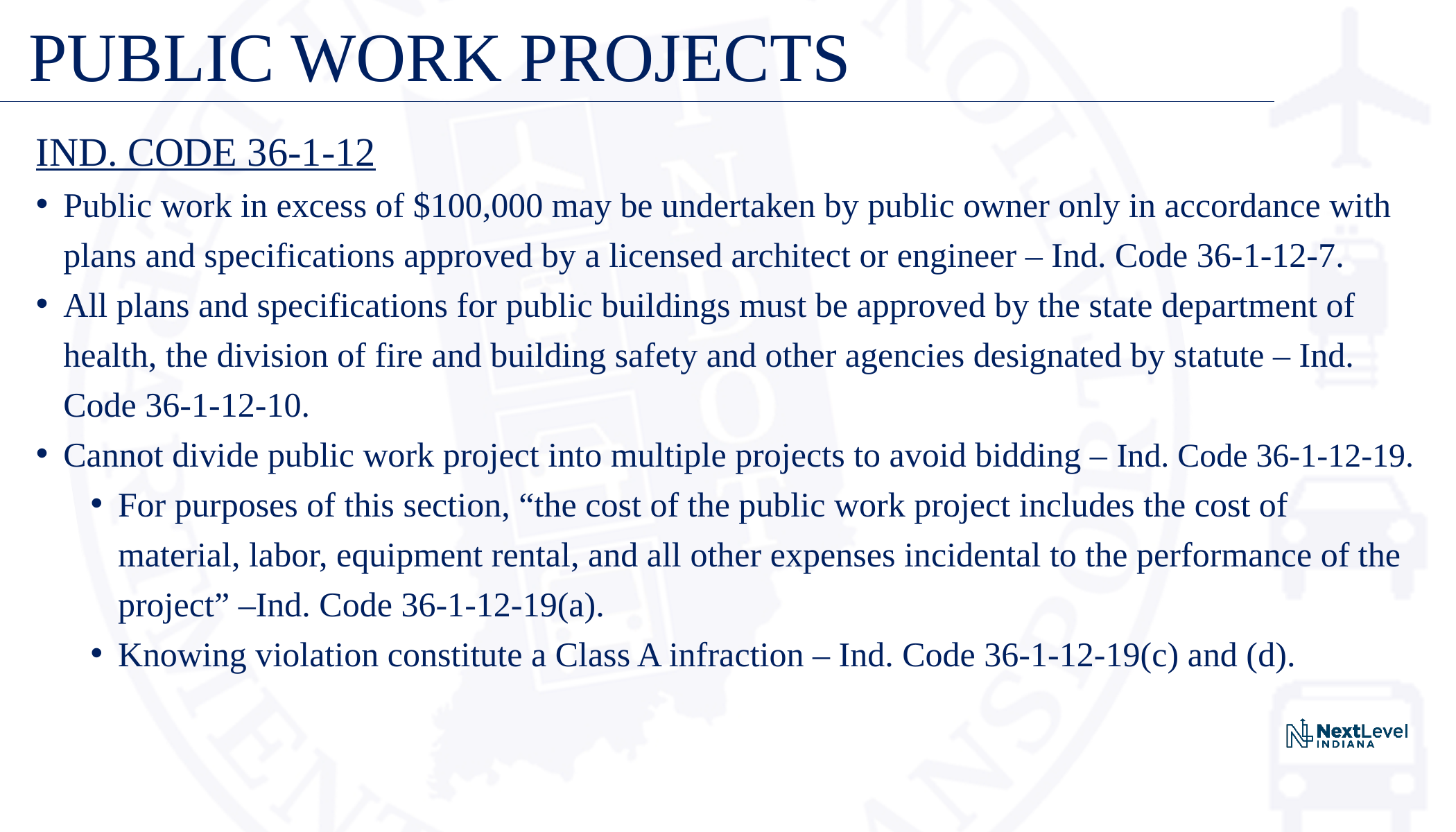

# PUBLIC WORK PROJECTS
IND. CODE 36-1-12
Public work in excess of $100,000 may be undertaken by public owner only in accordance with plans and specifications approved by a licensed architect or engineer – Ind. Code 36-1-12-7.
All plans and specifications for public buildings must be approved by the state department of health, the division of fire and building safety and other agencies designated by statute – Ind. Code 36-1-12-10.
Cannot divide public work project into multiple projects to avoid bidding – Ind. Code 36-1-12-19.
For purposes of this section, “the cost of the public work project includes the cost of material, labor, equipment rental, and all other expenses incidental to the performance of the project” –Ind. Code 36-1-12-19(a).
Knowing violation constitute a Class A infraction – Ind. Code 36-1-12-19(c) and (d).